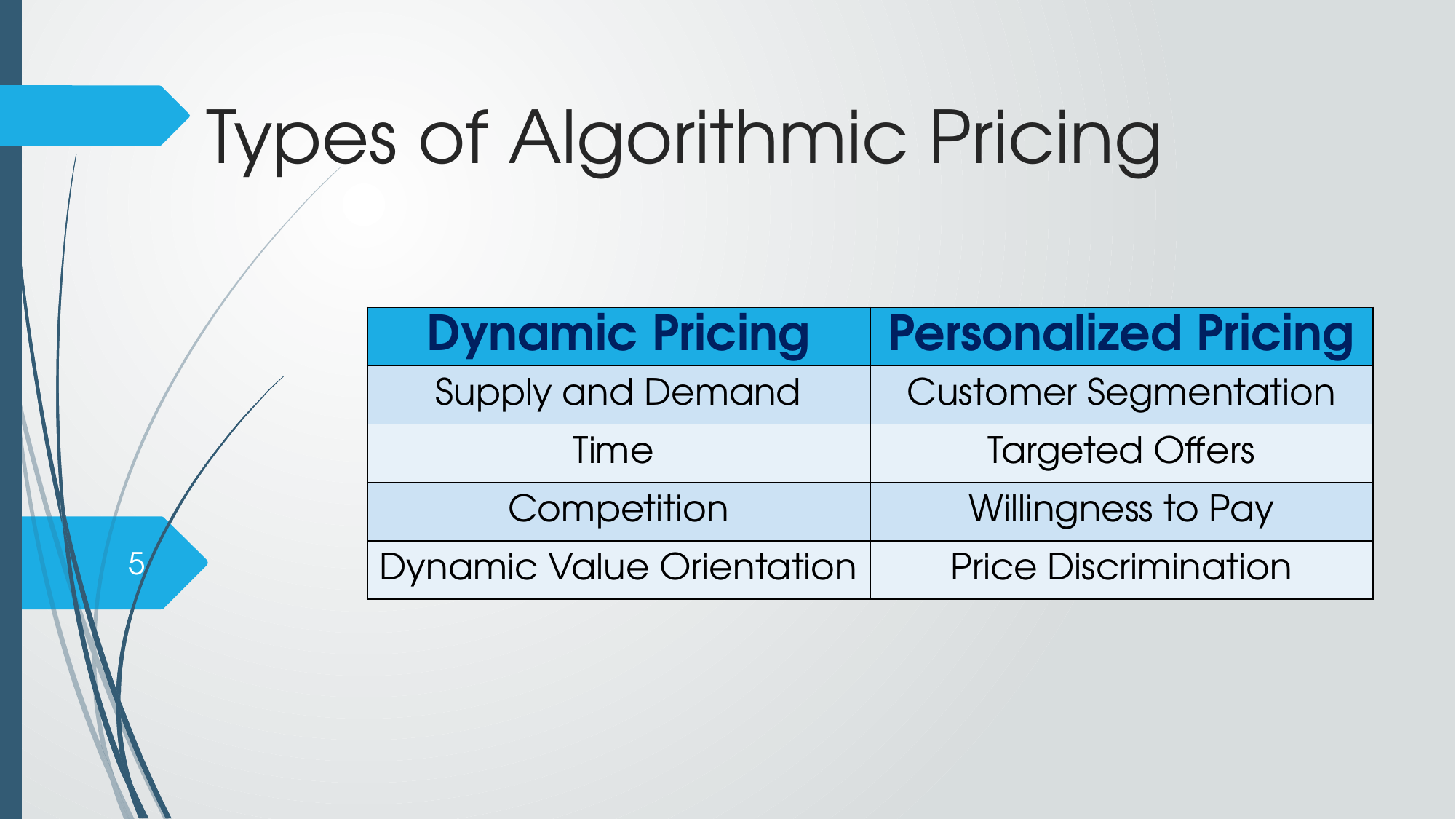

# Types of Algorithmic Pricing

| Dynamic Pricing | Personalized Pricing |
| --- | --- |
| Supply and Demand | Customer Segmentation |
| Time | Targeted Offers |
| Competition | Willingness to Pay |
| Dynamic Value Orientation | Price Discrimination |
5